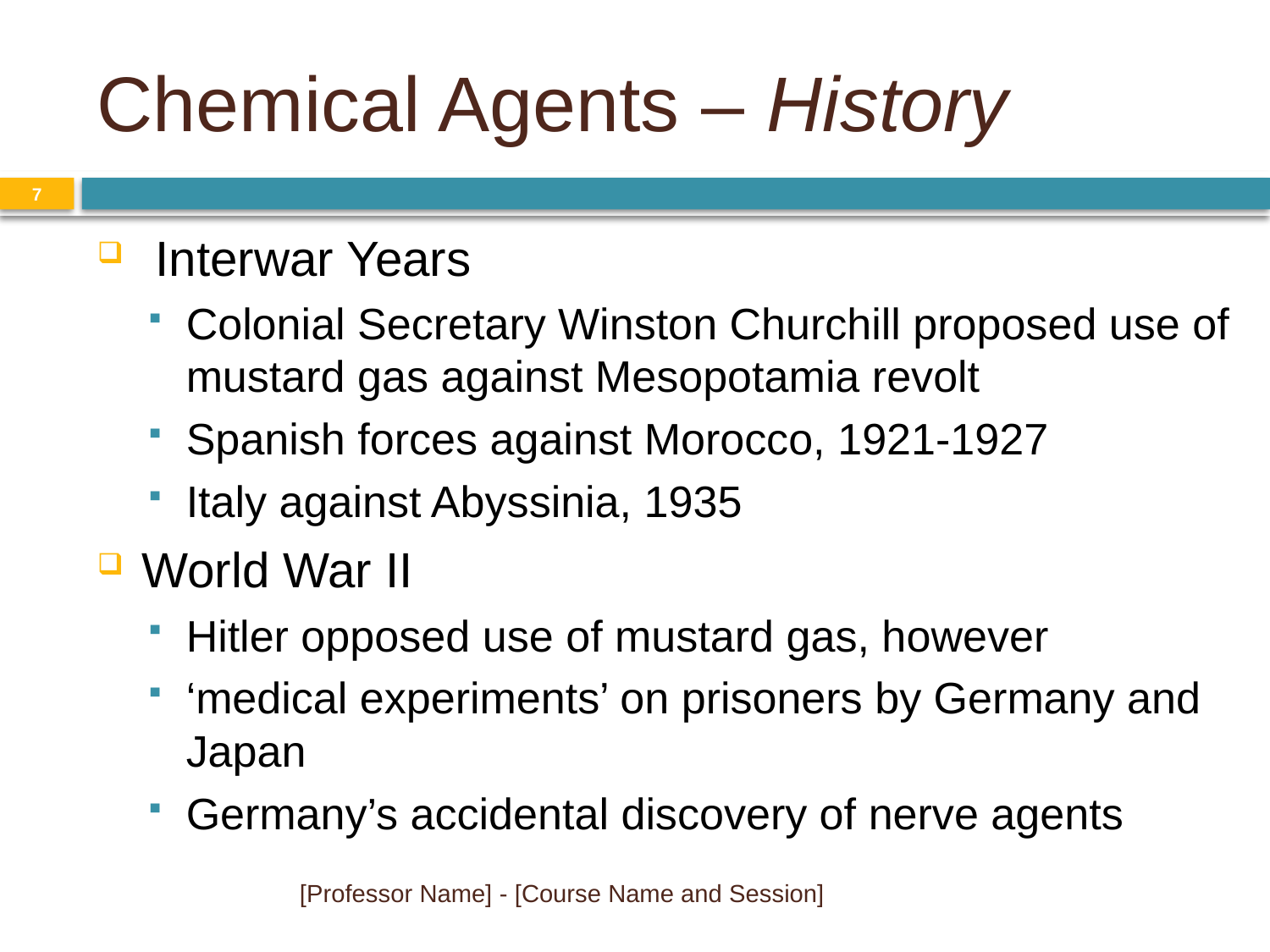

# Chemical Agents – History
7
 Interwar Years
Colonial Secretary Winston Churchill proposed use of mustard gas against Mesopotamia revolt
Spanish forces against Morocco, 1921-1927
Italy against Abyssinia, 1935
World War II
Hitler opposed use of mustard gas, however
‘medical experiments’ on prisoners by Germany and Japan
Germany’s accidental discovery of nerve agents

[Professor Name] - [Course Name and Session]